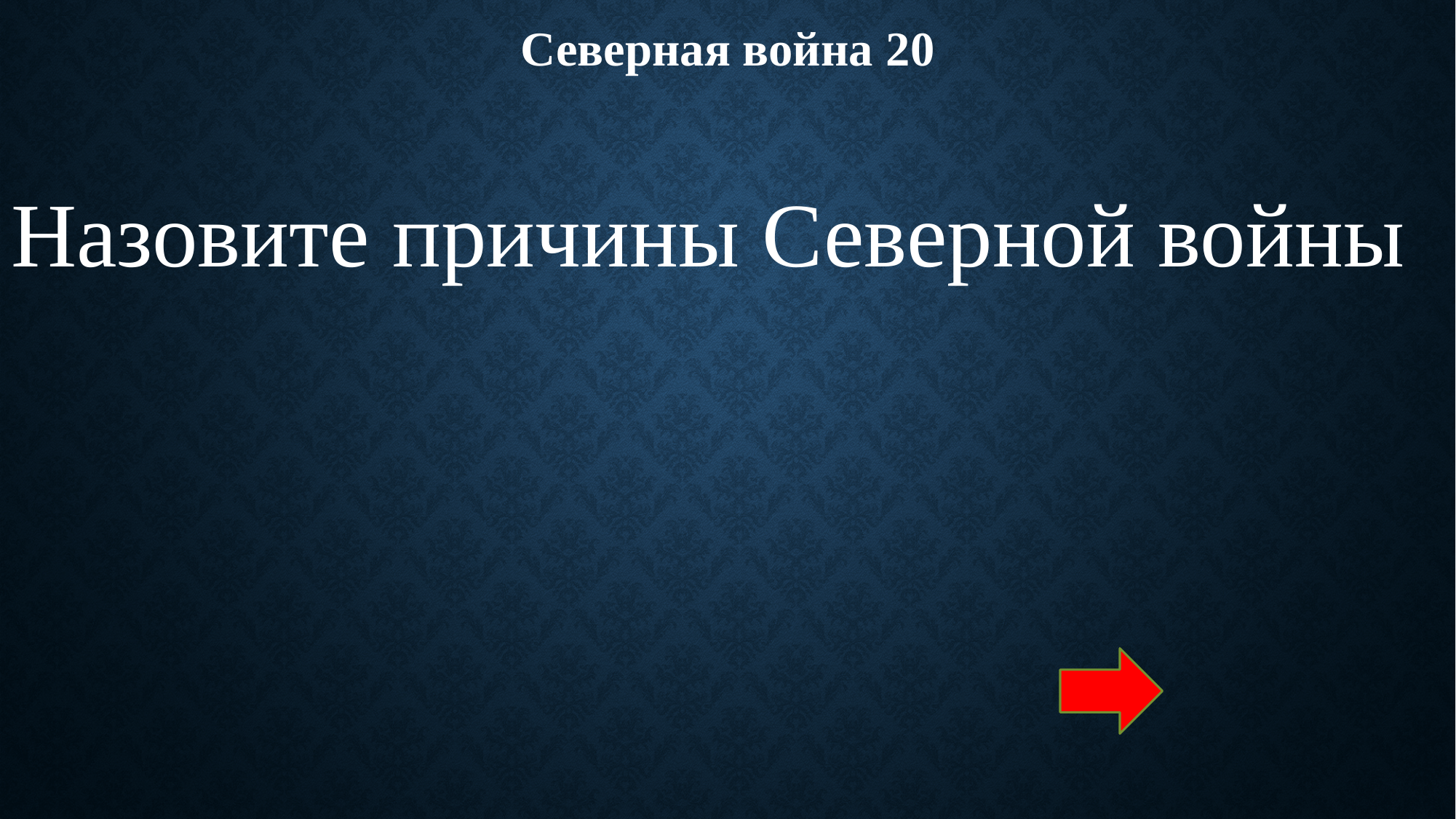

Северная война 20

Назовите причины Северной войны